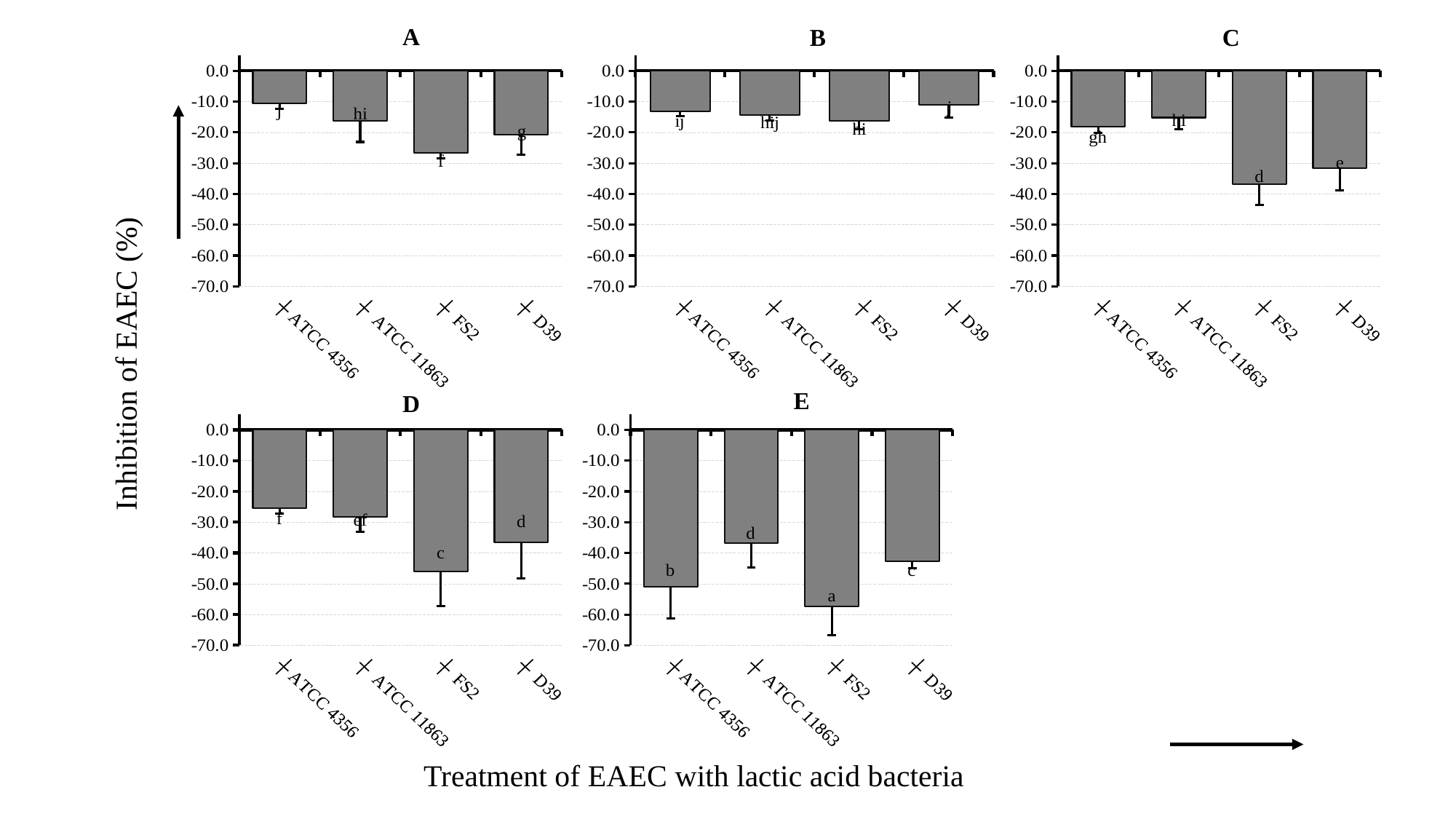

A
C
B
Inhibition of EAEC (%)
E
D
Treatment of EAEC with lactic acid bacteria

### Chart

| Category |  |
|---|---|
| ┼ ATCC 4356 | -10.5954 |
| ┼  ATCC 11863 | -16.1505 |
| ┼  FS2 | -26.6545 |
| ┼  D39 | -20.7965 |

### Chart

| Category |  |
|---|---|
| ┼ ATCC 4356 | -13.215 |
| ┼  ATCC 11863 | -14.3001 |
| ┼  FS2 | -16.2895 |
| ┼  D39 | -10.9543 |

### Chart

| Category |  |
|---|---|
| ┼ ATCC 4356 | -18.2367 |
| ┼  ATCC 11863 | -15.1858 |
| ┼  FS2 | -36.8711 |
| ┼  D39 | -31.6141 |

### Chart

| Category |  |
|---|---|
| ┼ ATCC 4356 | -25.526 |
| ┼  ATCC 11863 | -28.3271 |
| ┼  FS2 | -46.0093 |
| ┼  D39 | -36.5555 |

### Chart

| Category |  |
|---|---|
| ┼ ATCC 4356 | -50.9859 |
| ┼  ATCC 11863 | -36.8268 |
| ┼  FS2 | -57.3376 |
| ┼  D39 | -42.6493 |